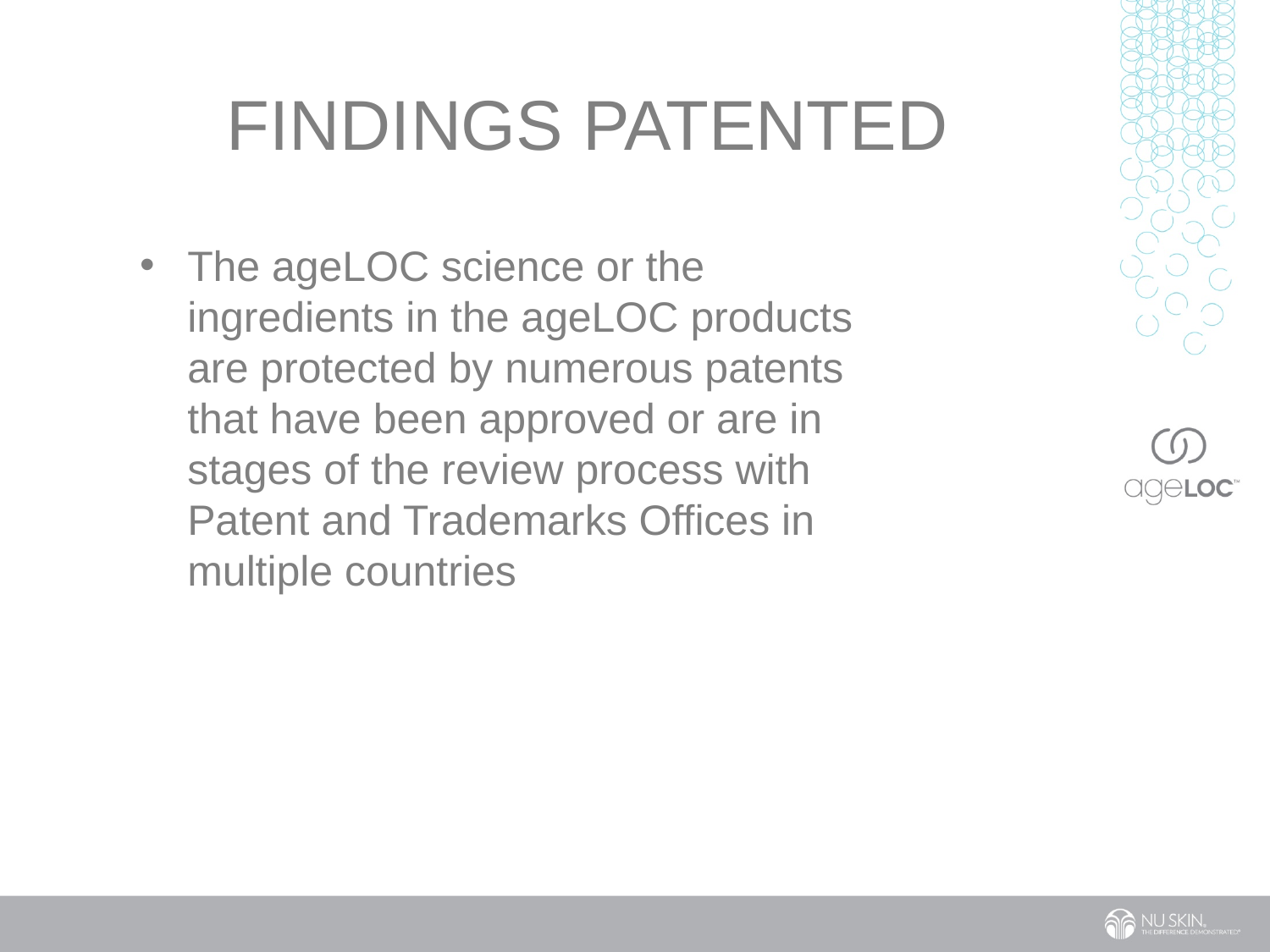

# Findings patented
The ageLOC science or the ingredients in the ageLOC products are protected by numerous patents that have been approved or are in stages of the review process with Patent and Trademarks Offices in multiple countries